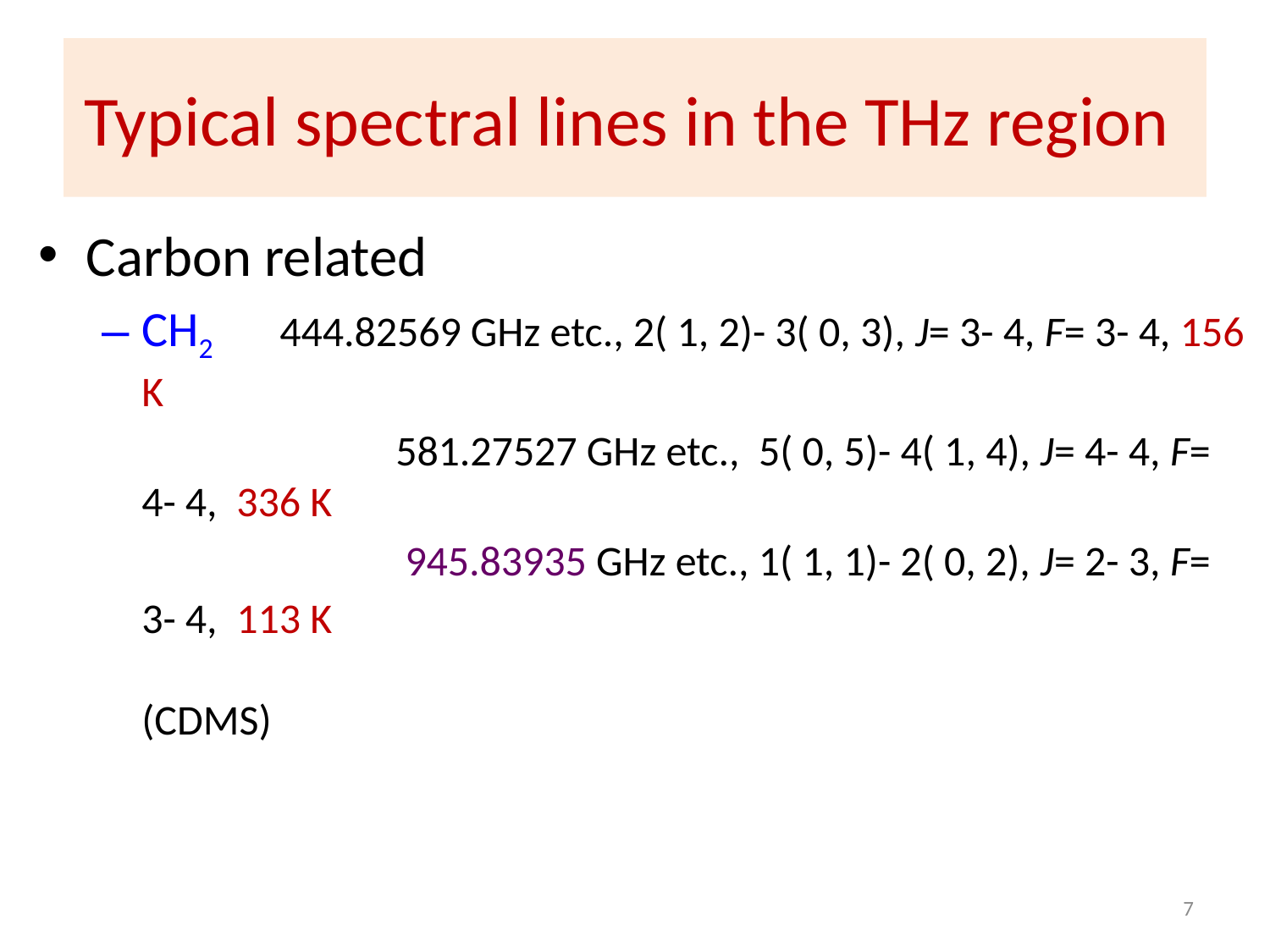

# Typical spectral lines in the THz region

Carbon related
CH2	 444.82569 GHz etc., 2( 1, 2)- 3( 0, 3), J= 3- 4, F= 3- 4, 156 K
	 		581.27527 GHz etc.,  5( 0, 5)- 4( 1, 4), J= 4- 4, F= 4- 4,  336 K
			 945.83935 GHz etc., 1( 1, 1)- 2( 0, 2), J= 2- 3, F= 3- 4,  113 K 															(CDMS)
7